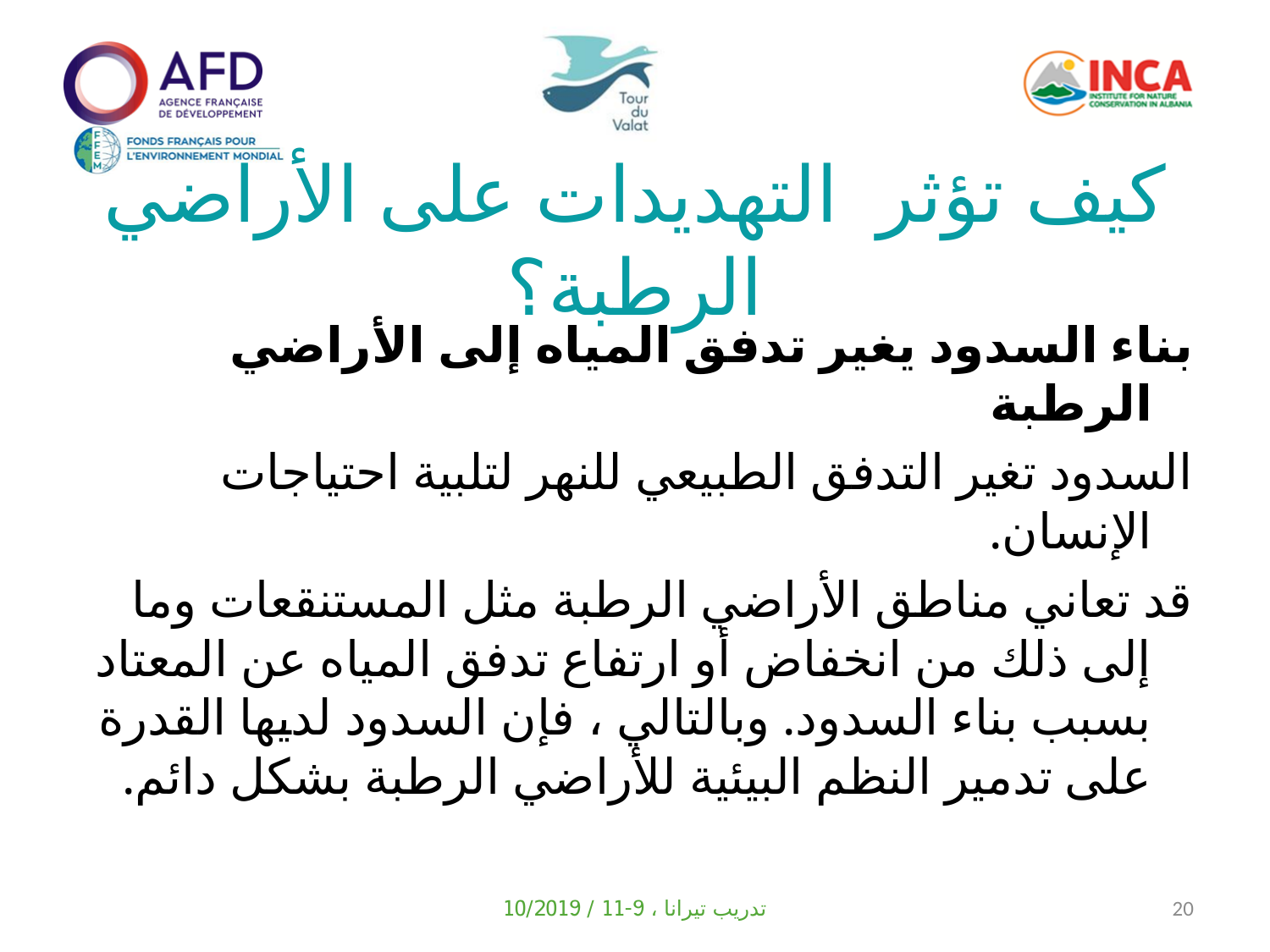

# كيف تؤثر  التهديدات على الأراضي الرطبة؟
بناء السدود يغير تدفق المياه إلى الأراضي الرطبة
السدود تغير التدفق الطبيعي للنهر لتلبية احتياجات الإنسان.
قد تعاني مناطق الأراضي الرطبة مثل المستنقعات وما إلى ذلك من انخفاض أو ارتفاع تدفق المياه عن المعتاد بسبب بناء السدود. وبالتالي ، فإن السدود لديها القدرة على تدمير النظم البيئية للأراضي الرطبة بشكل دائم.
تدريب تيرانا ، 9-11 / 10/2019
20